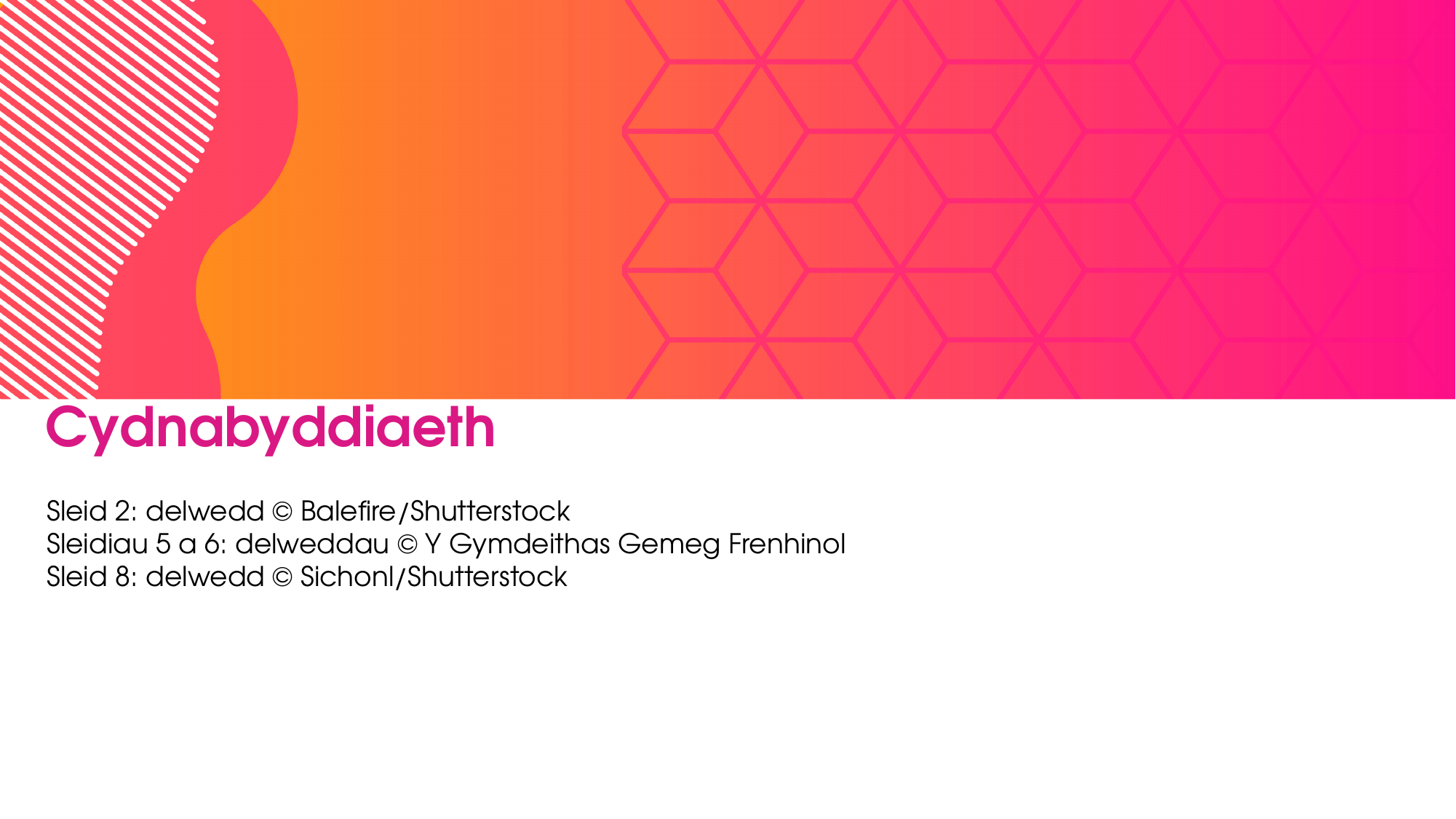

Cydnabyddiaeth

Sleid 2: delwedd © Balefire/Shutterstock
Sleidiau 5 a 6: delweddau © Y Gymdeithas Gemeg Frenhinol
Sleid 8: delwedd © Sichonl/Shutterstock